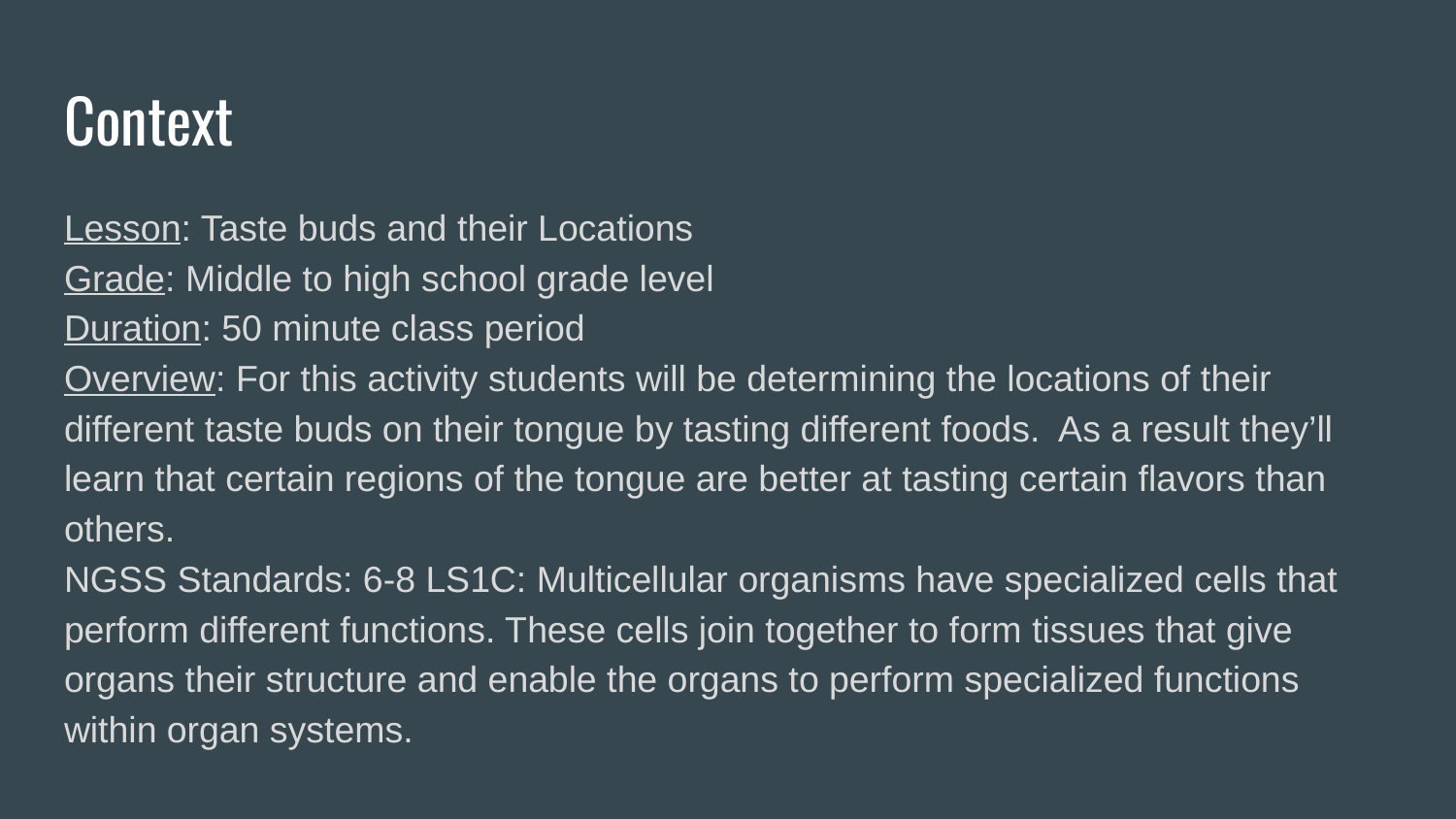

# Context
Lesson: Taste buds and their Locations
Grade: Middle to high school grade level
Duration: 50 minute class period
Overview: For this activity students will be determining the locations of their different taste buds on their tongue by tasting different foods.  As a result they’ll learn that certain regions of the tongue are better at tasting certain flavors than others.
NGSS Standards: 6-8 LS1C: Multicellular organisms have specialized cells that perform different functions. These cells join together to form tissues that give organs their structure and enable the organs to perform specialized functions within organ systems.